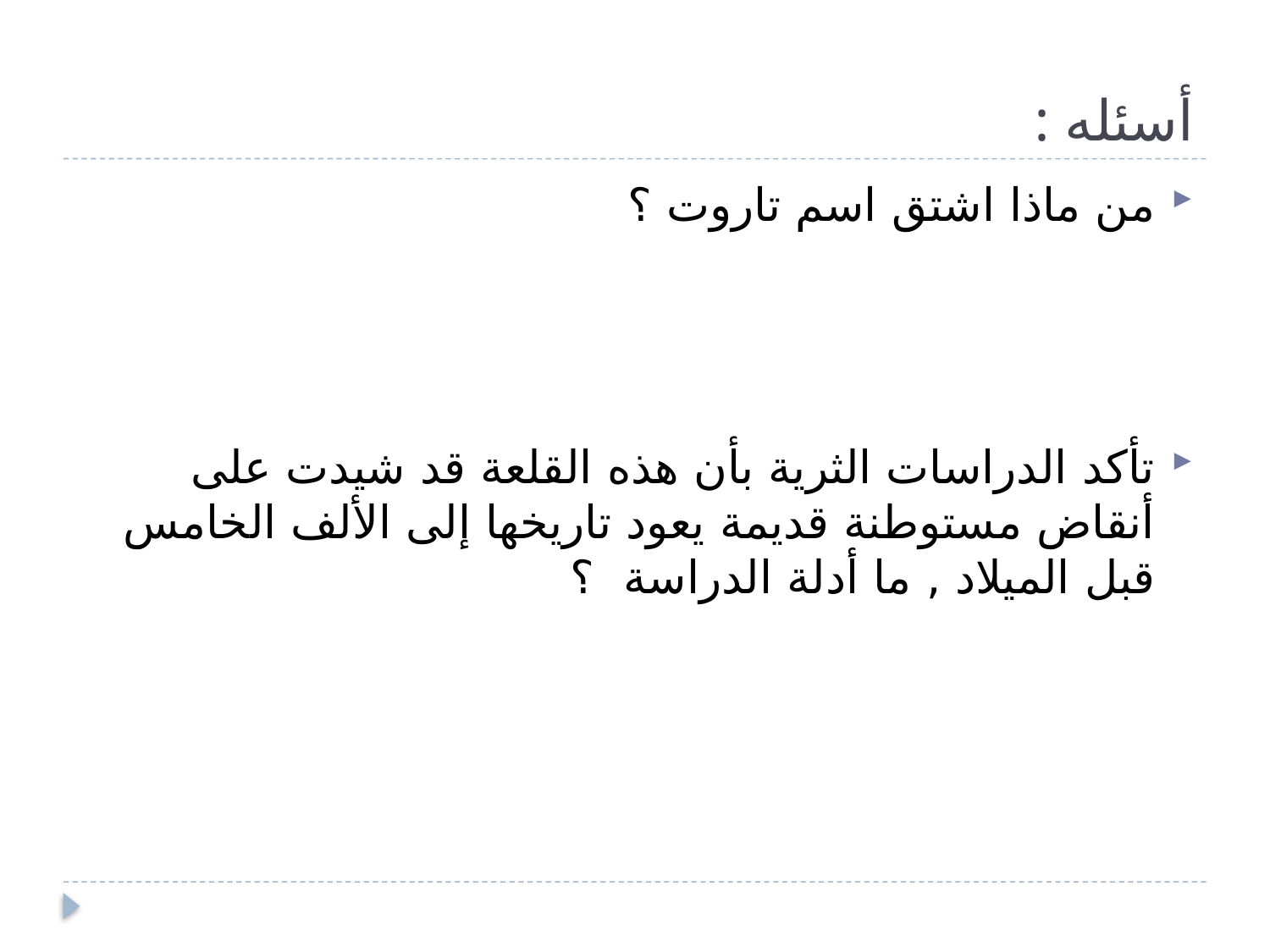

# أسئله :
من ماذا اشتق اسم تاروت ؟

تأكد الدراسات الثرية بأن هذه القلعة قد شيدت على أنقاض مستوطنة قديمة يعود تاريخها إلى الألف الخامس قبل الميلاد , ما أدلة الدراسة  ؟